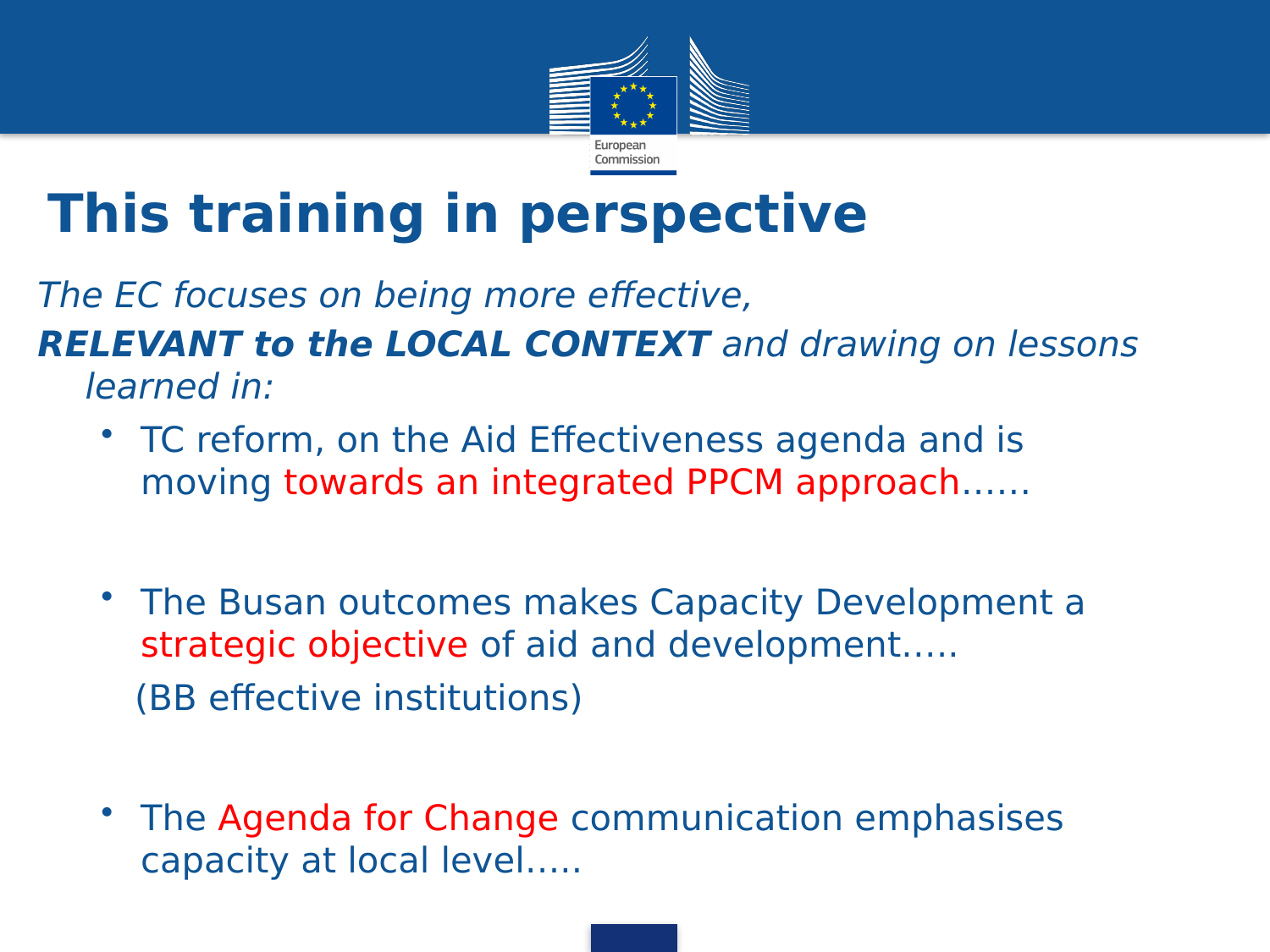

# This training in perspective
The EC focuses on being more effective,
RELEVANT to the LOCAL CONTEXT and drawing on lessons learned in:
TC reform, on the Aid Effectiveness agenda and is moving towards an integrated PPCM approach……

The Busan outcomes makes Capacity Development a strategic objective of aid and development…..
   (BB effective institutions)

The Agenda for Change communication emphasises capacity at local level…..